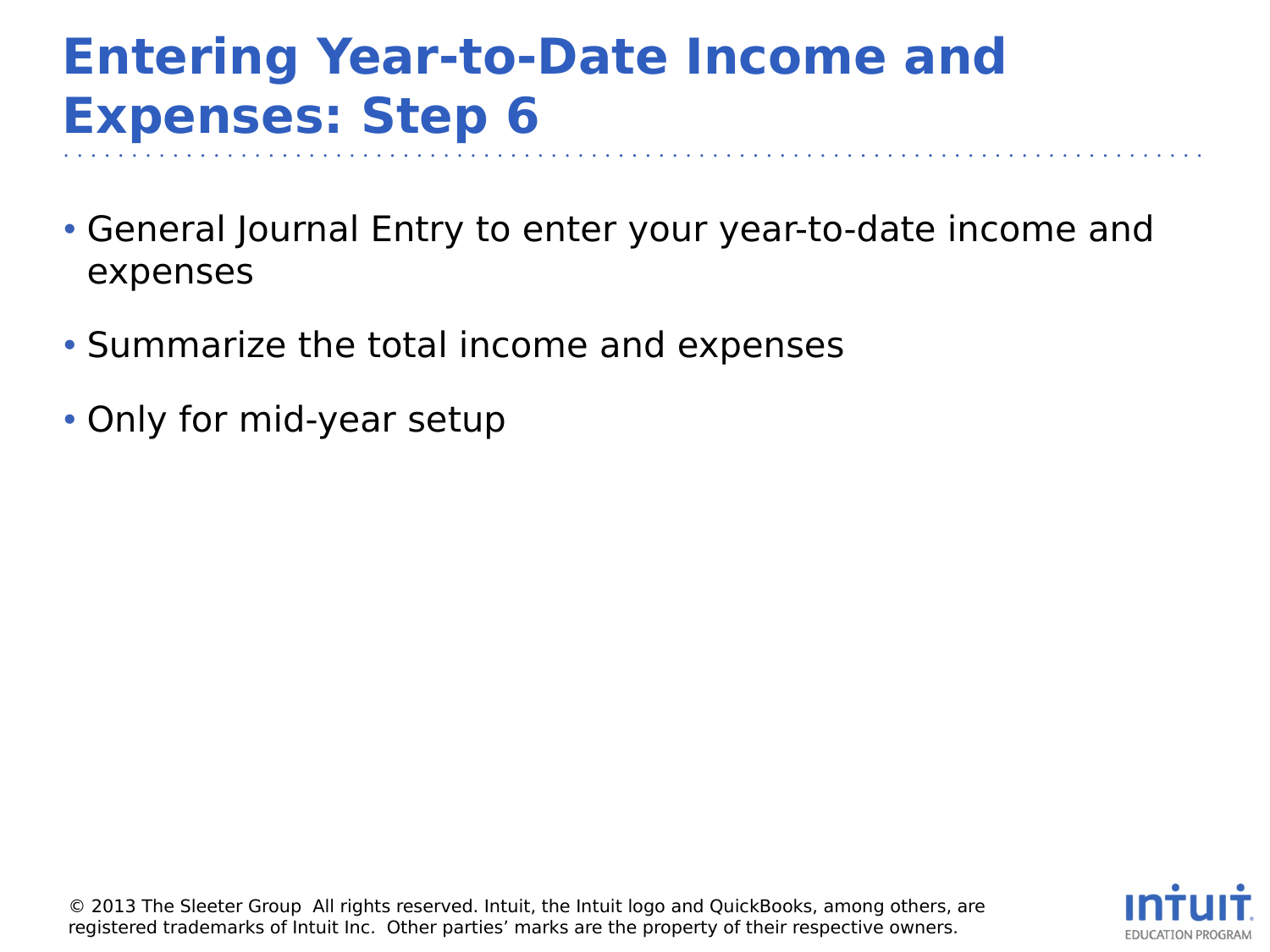

# Entering Year-to-Date Income and Expenses: Step 6
General Journal Entry to enter your year-to-date income and expenses
Summarize the total income and expenses
Only for mid-year setup